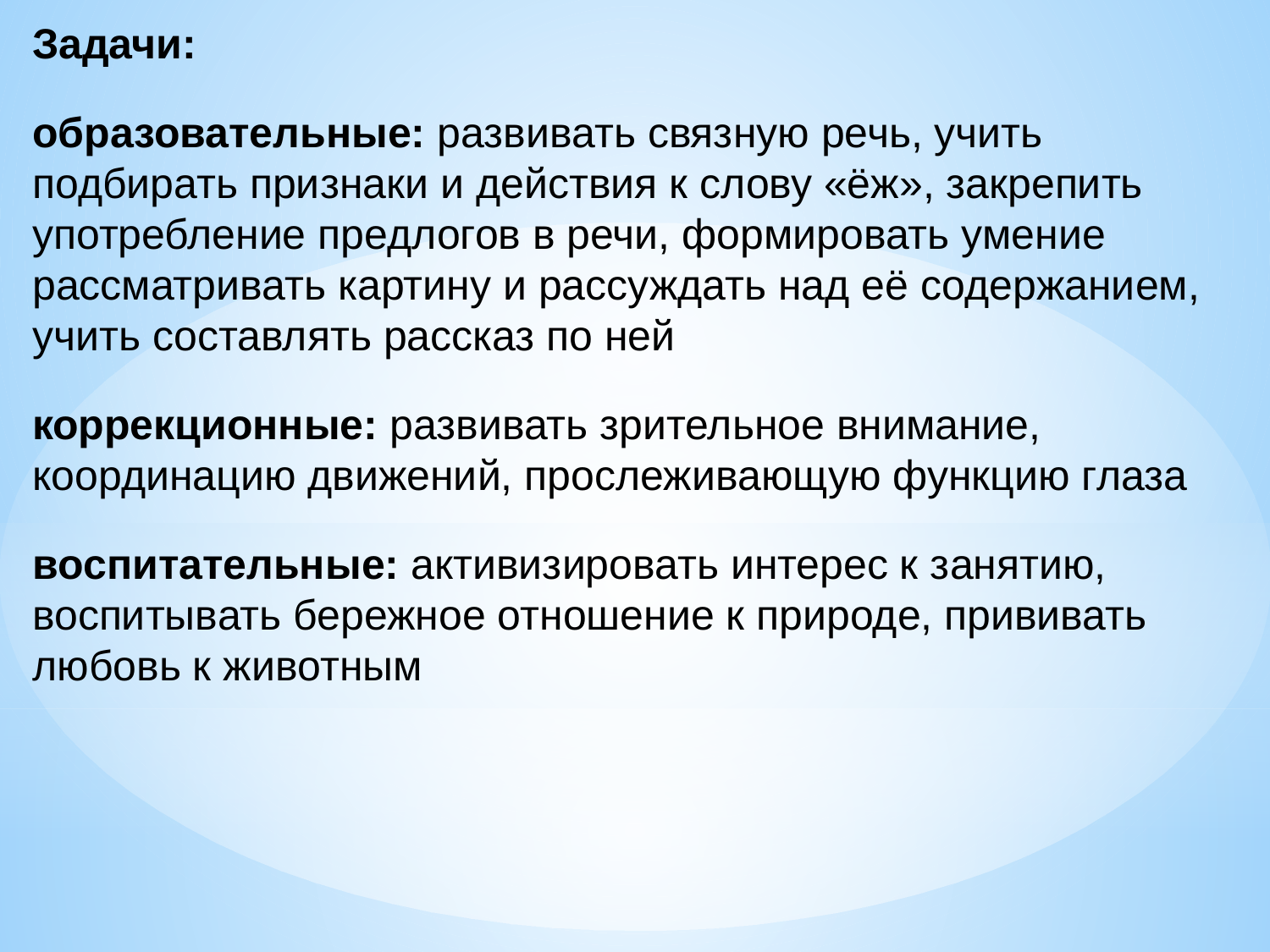

Задачи:

образовательные: развивать связную речь, учить подбирать признаки и действия к слову «ёж», закрепить употребление предлогов в речи, формировать умение рассматривать картину и рассуждать над её содержанием, учить составлять рассказ по ней

коррекционные: развивать зрительное внимание, координацию движений, прослеживающую функцию глаза

воспитательные: активизировать интерес к занятию, воспитывать бережное отношение к природе, прививать любовь к животным